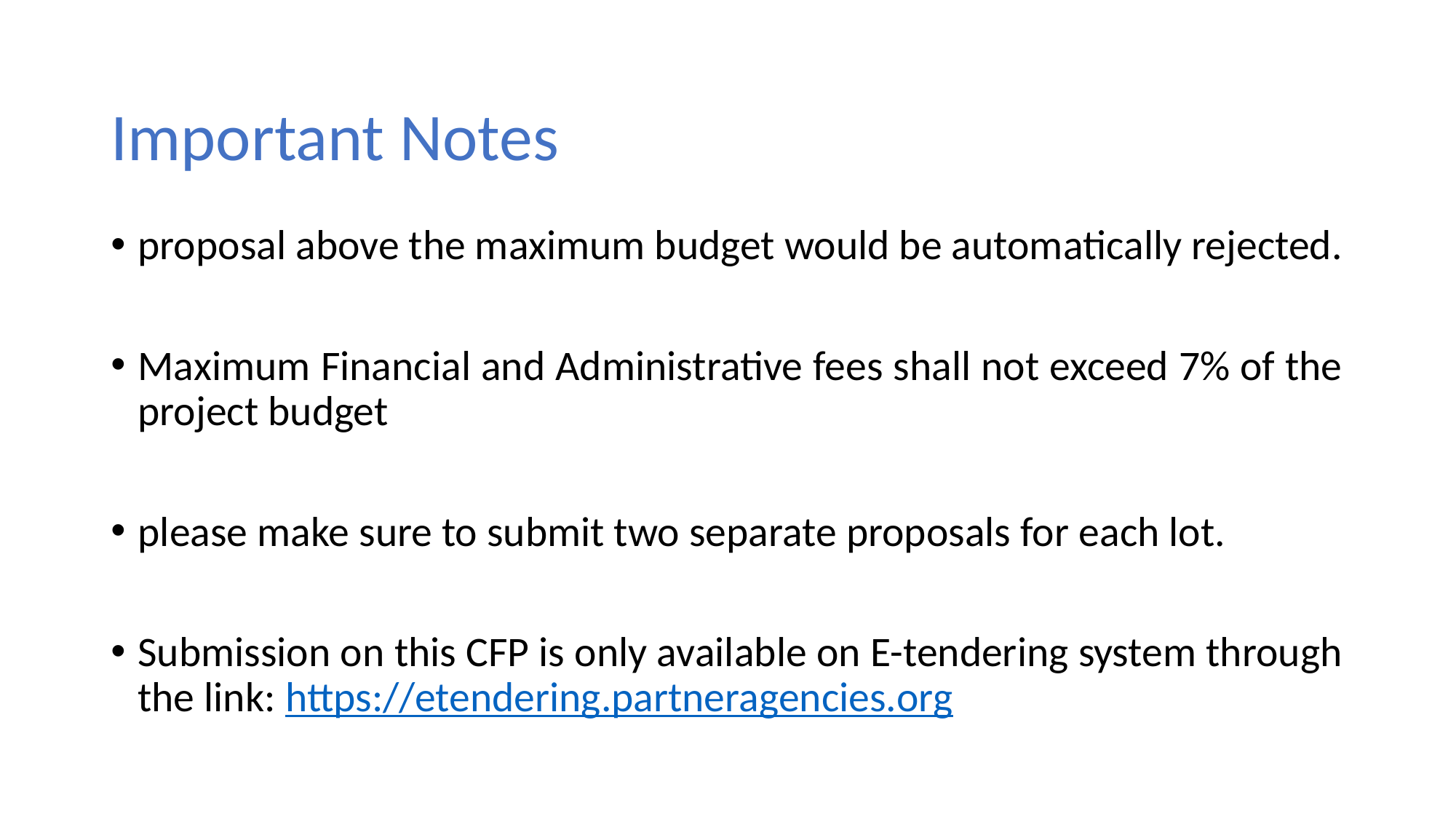

# Important Notes
proposal above the maximum budget would be automatically rejected.

Maximum Financial and Administrative fees shall not exceed 7% of the project budget

please make sure to submit two separate proposals for each lot.

Submission on this CFP is only available on E-tendering system through the link: https://etendering.partneragencies.org